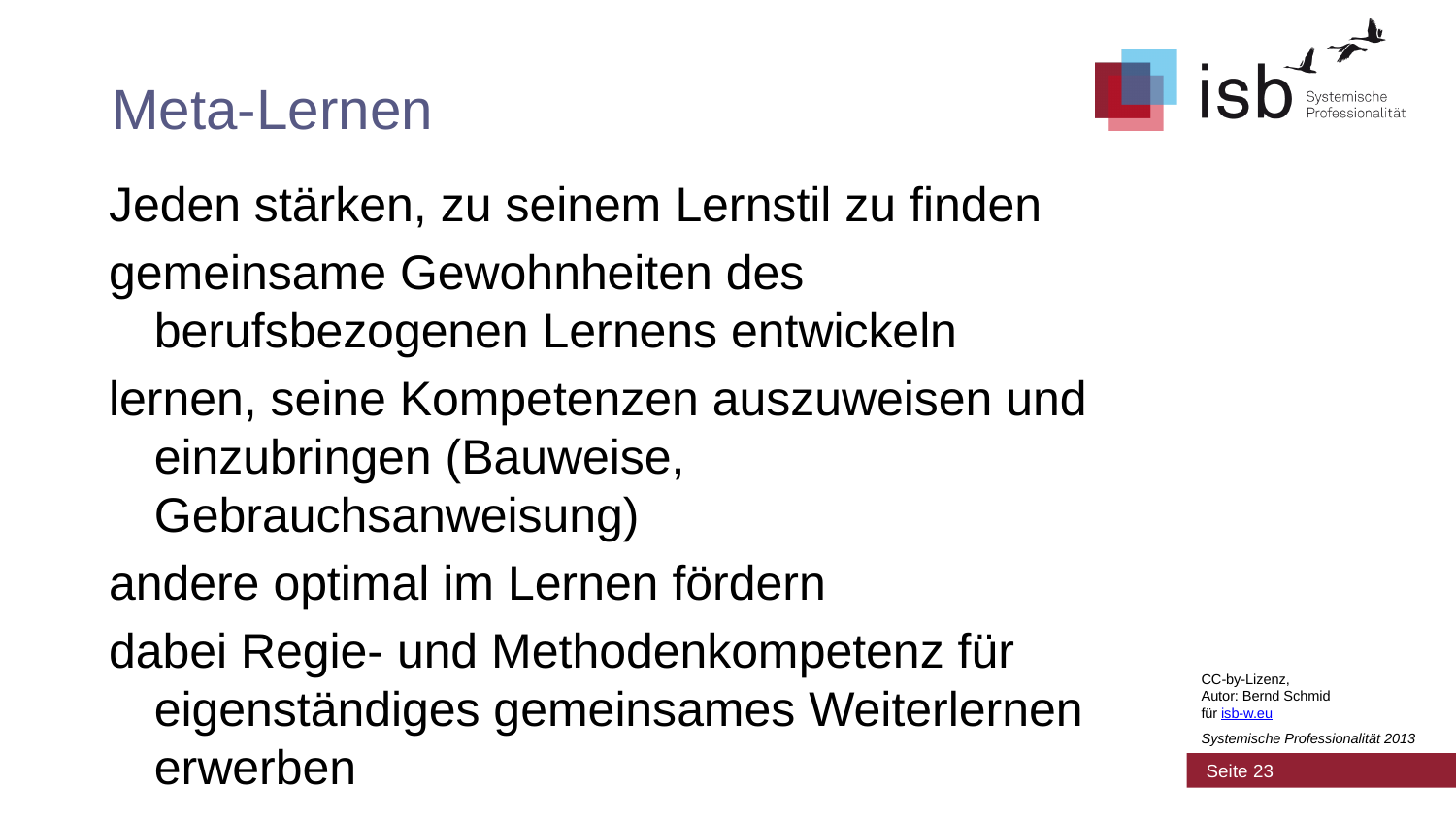

# Meta-Lernen
Jeden stärken, zu seinem Lernstil zu finden
gemeinsame Gewohnheiten des berufsbezogenen Lernens entwickeln
lernen, seine Kompetenzen auszuweisen und  einzubringen (Bauweise, Gebrauchsanweisung)
andere optimal im Lernen fördern
dabei Regie- und Methodenkompetenz für eigenständiges gemeinsames Weiterlernen erwerben
 Seite 23